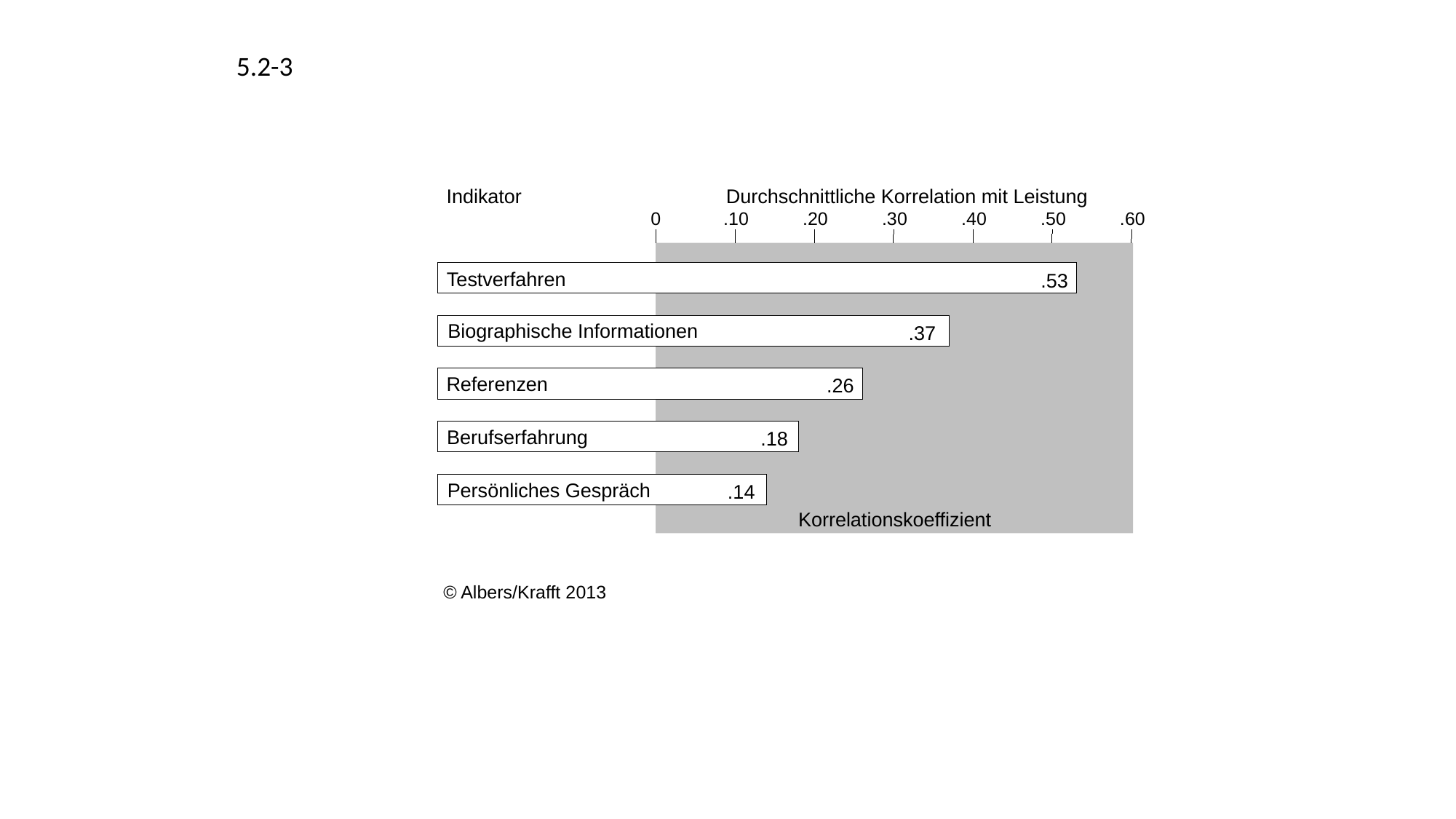

5.2-3

Indikator
Durchschnittliche Korrelation mit Leistung

0
.10
.20
.30
.40
.50
.60

Testverfahren
.53

Biographische Informationen
.37

Referenzen
.26

Berufserfahrung
.18

Persönliches Gespräch
.14
Korrelationskoeffizient
© Albers/Krafft 2013